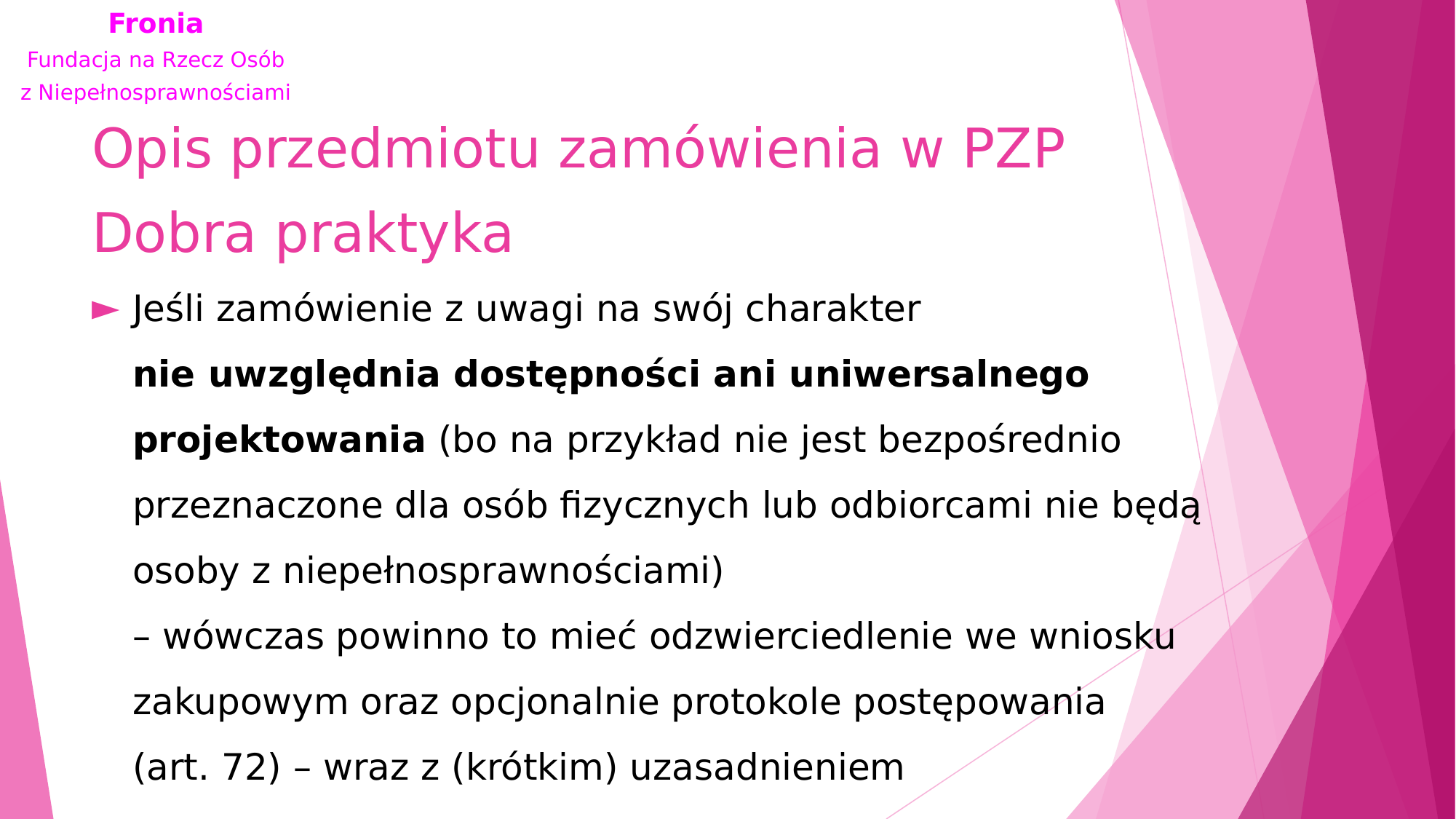

# Opis przedmiotu zamówienia w PZP
Dobra praktyka
Jeśli zamówienie z uwagi na swój charakter nie uwzględnia dostępności ani uniwersalnego projektowania (bo na przykład nie jest bezpośrednio przeznaczone dla osób fizycznych lub odbiorcami nie będą osoby z niepełnosprawnościami)
– wówczas powinno to mieć odzwierciedlenie we wniosku zakupowym oraz opcjonalnie protokole postępowania (art. 72) – wraz z (krótkim) uzasadnieniem